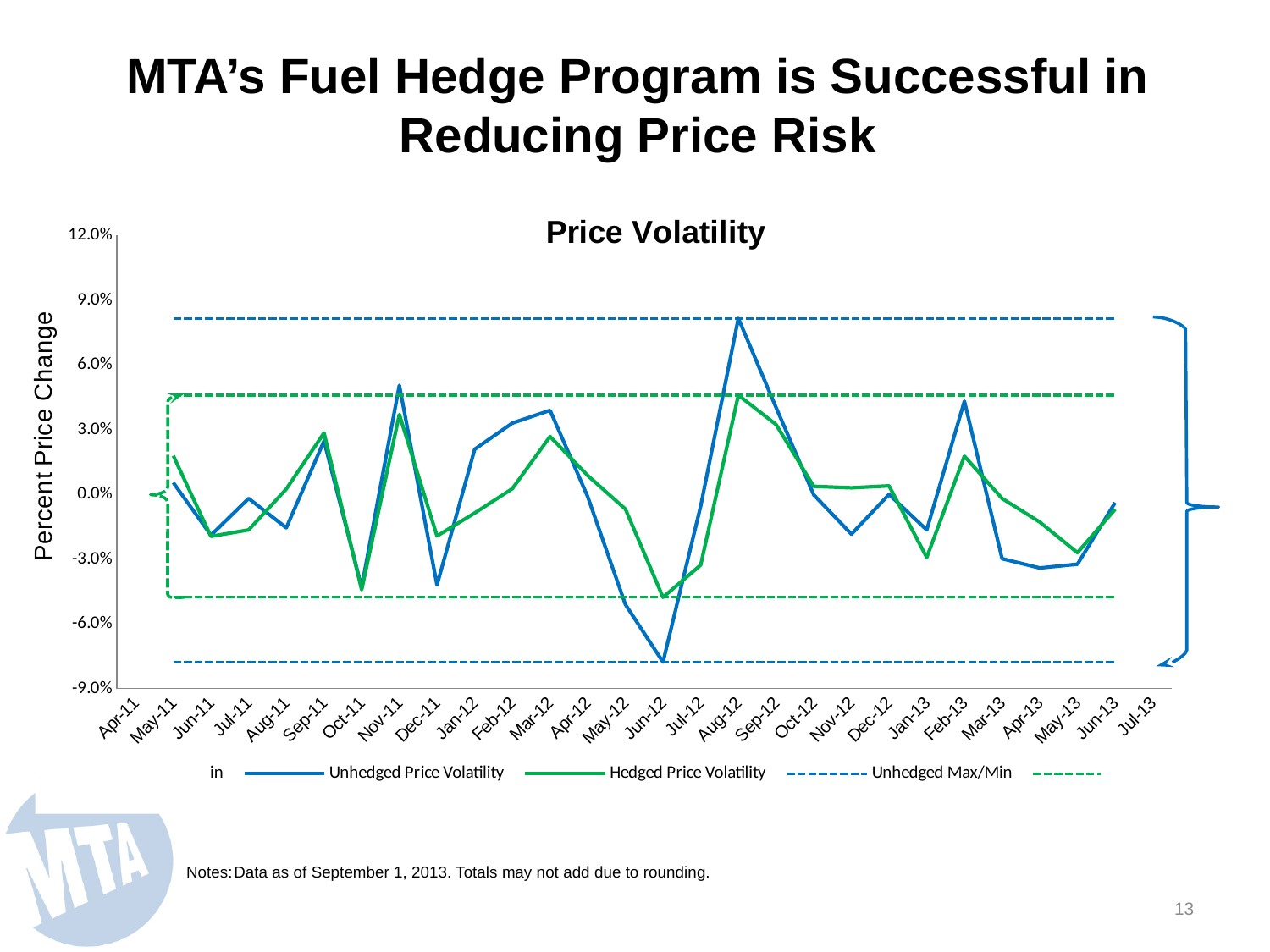

# MTA’s Fuel Hedge Program is Successful in Reducing Price Risk

[unsupported chart]

### Chart: Price Volatility

| Category |
|---|

Notes:	Data as of September 1, 2013. Totals may not add due to rounding.
13